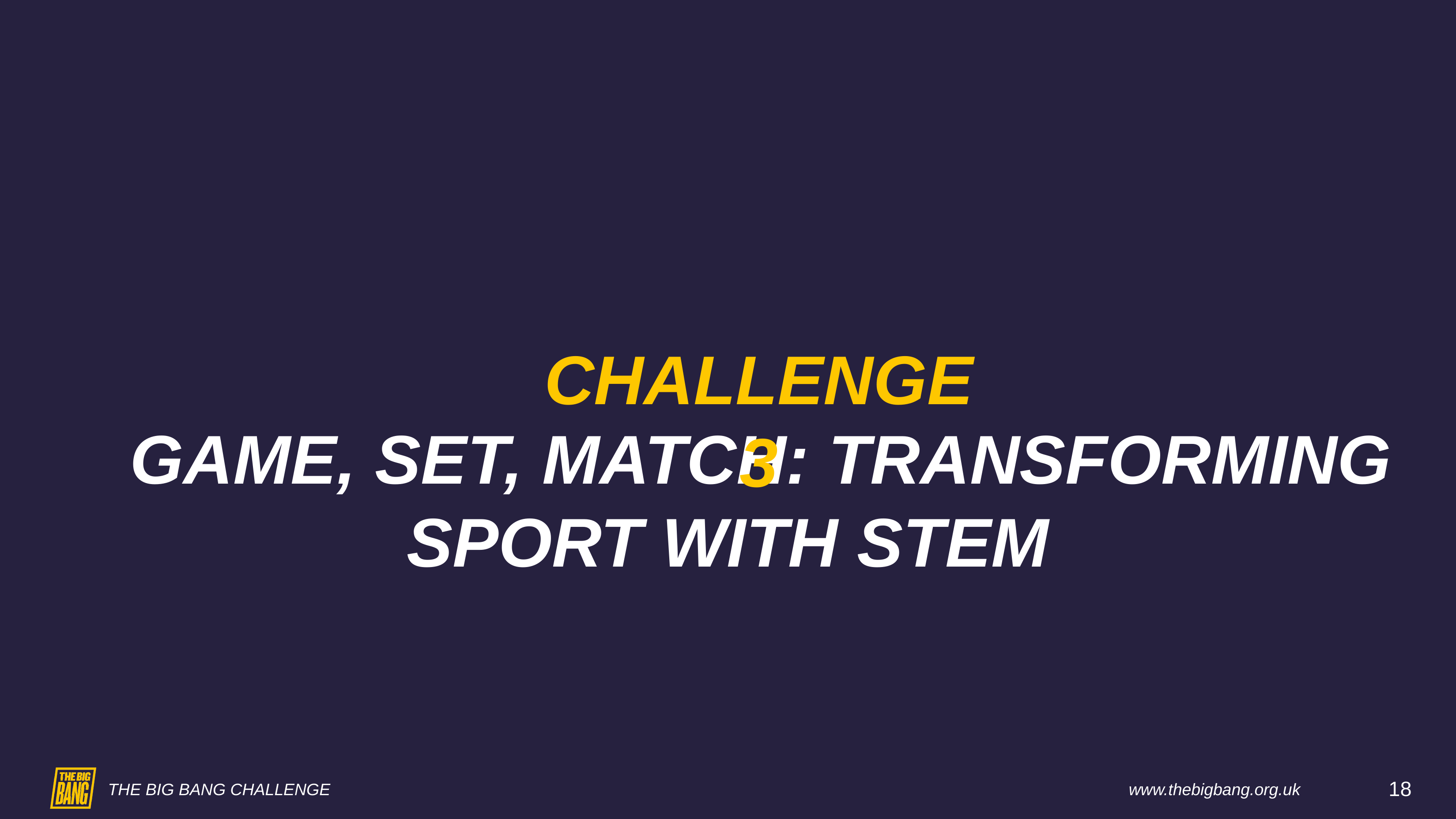

CHALLENGE 3
	GAME, SET, MATCH: TRANSFORMING SPORT WITH STEM